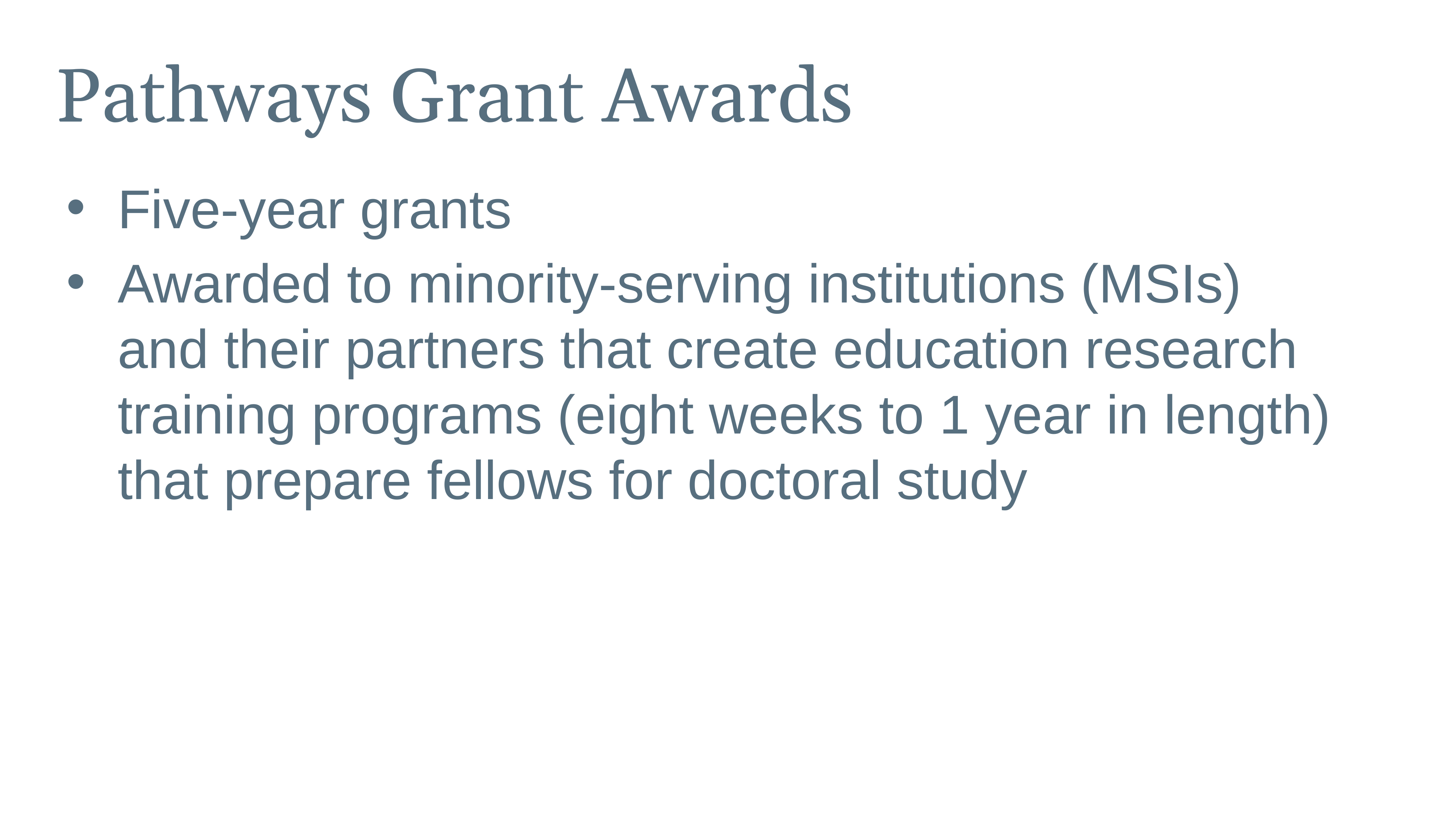

# Pathways Grant Awards
Five-year grants
Awarded to minority-serving institutions (MSIs) and their partners that create education research training programs (eight weeks to 1 year in length) that prepare fellows for doctoral study